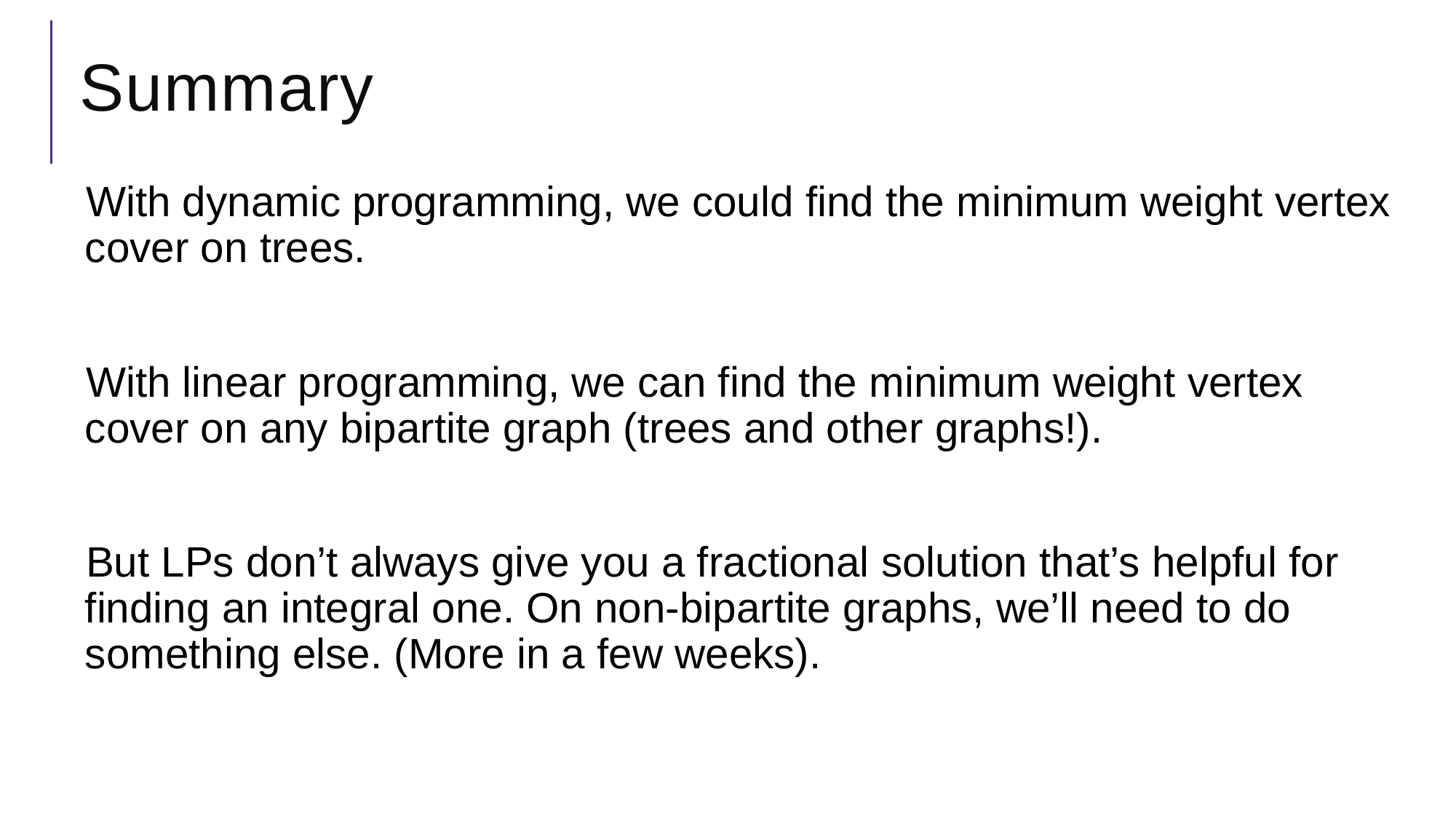

# Summary
With dynamic programming, we could find the minimum weight vertex cover on trees.

With linear programming, we can find the minimum weight vertex cover on any bipartite graph (trees and other graphs!).

But LPs don’t always give you a fractional solution that’s helpful for finding an integral one. On non-bipartite graphs, we’ll need to do something else. (More in a few weeks).